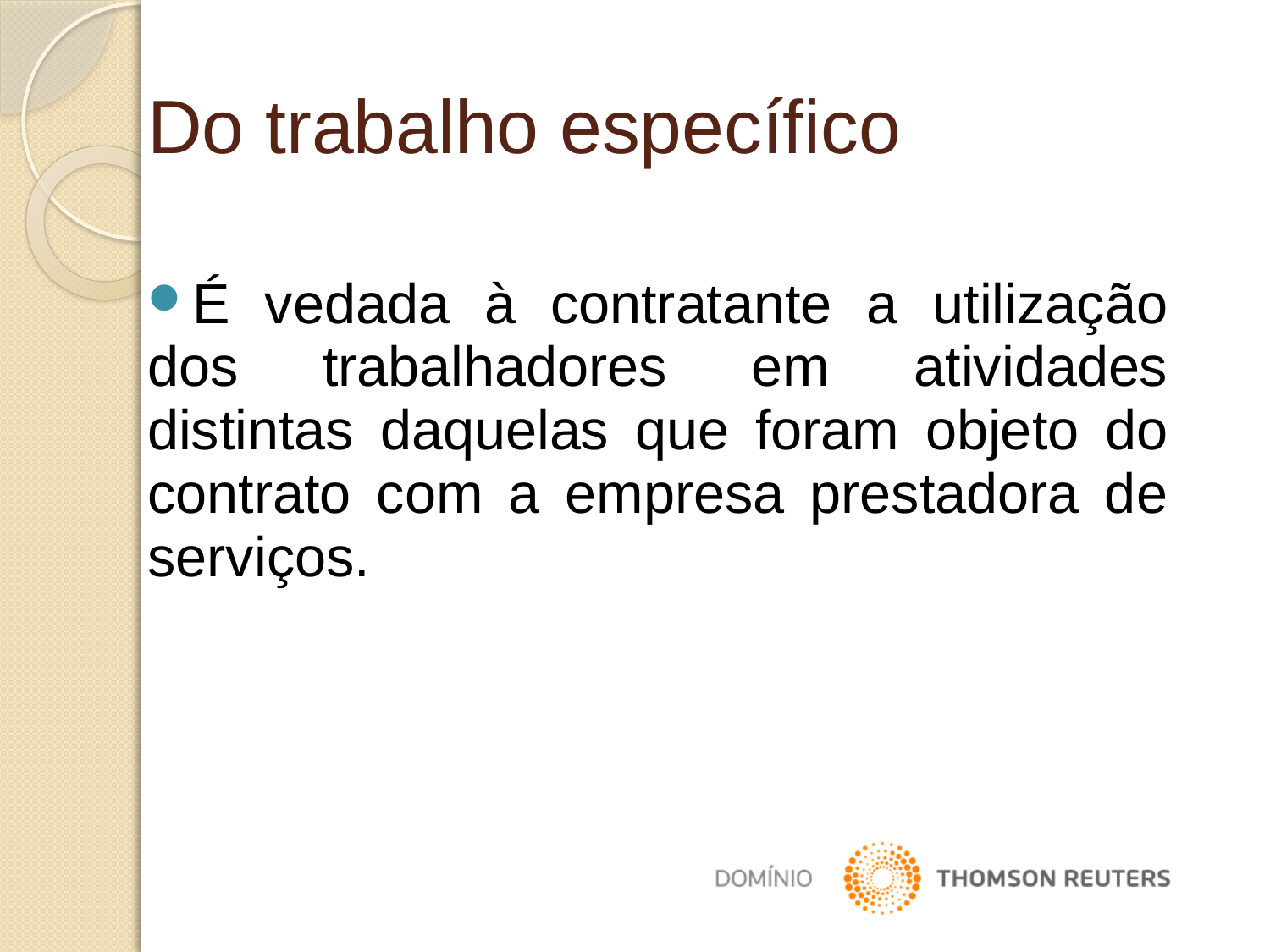

Do trabalho específico
É vedada à contratante a utilização dos trabalhadores em atividades distintas daquelas que foram objeto do contrato com a empresa prestadora de serviços.